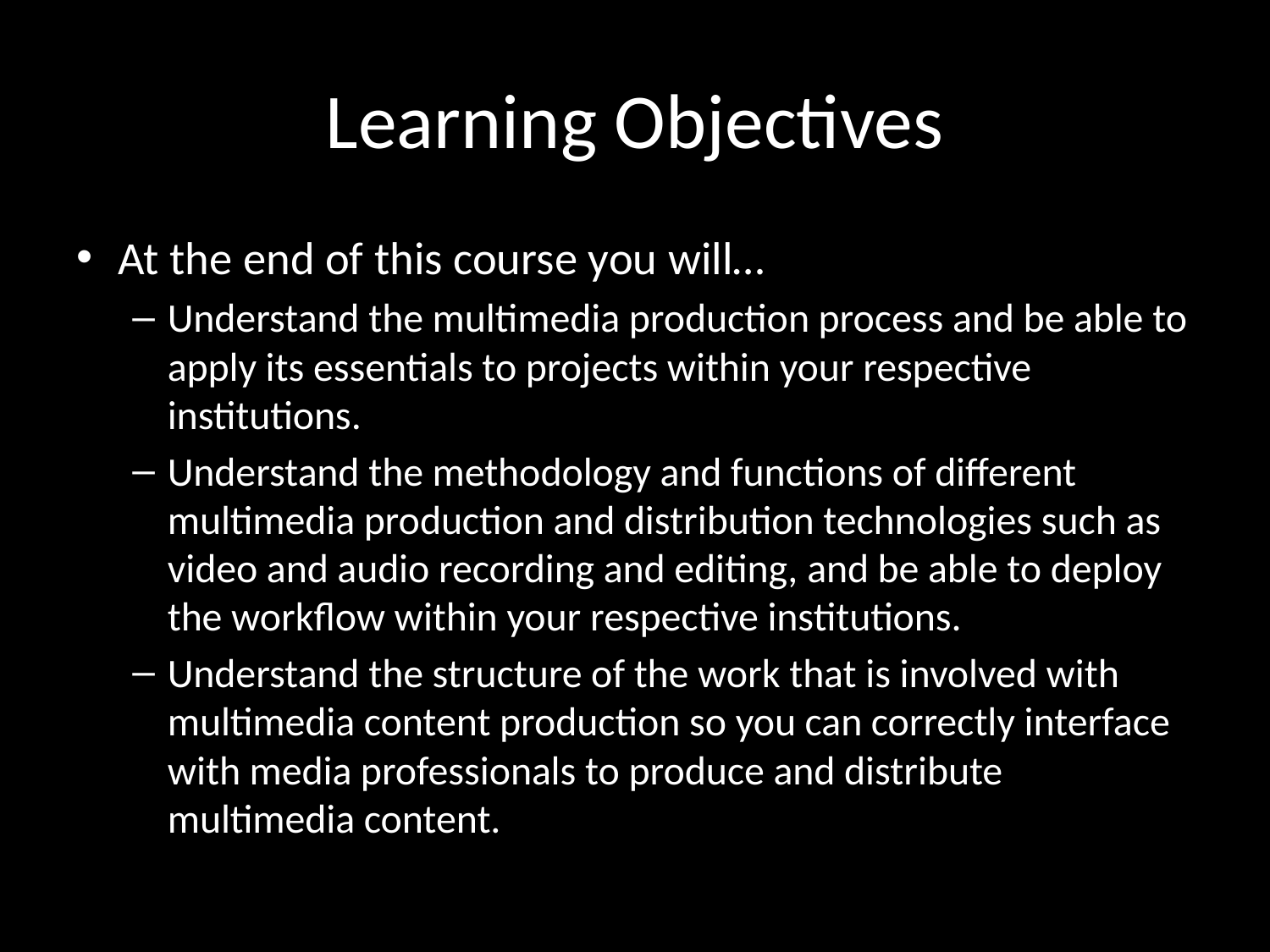

# Learning Objectives
At the end of this course you will…
Understand the multimedia production process and be able to apply its essentials to projects within your respective institutions.
Understand the methodology and functions of different multimedia production and distribution technologies such as video and audio recording and editing, and be able to deploy the workflow within your respective institutions.
Understand the structure of the work that is involved with multimedia content production so you can correctly interface with media professionals to produce and distribute multimedia content.